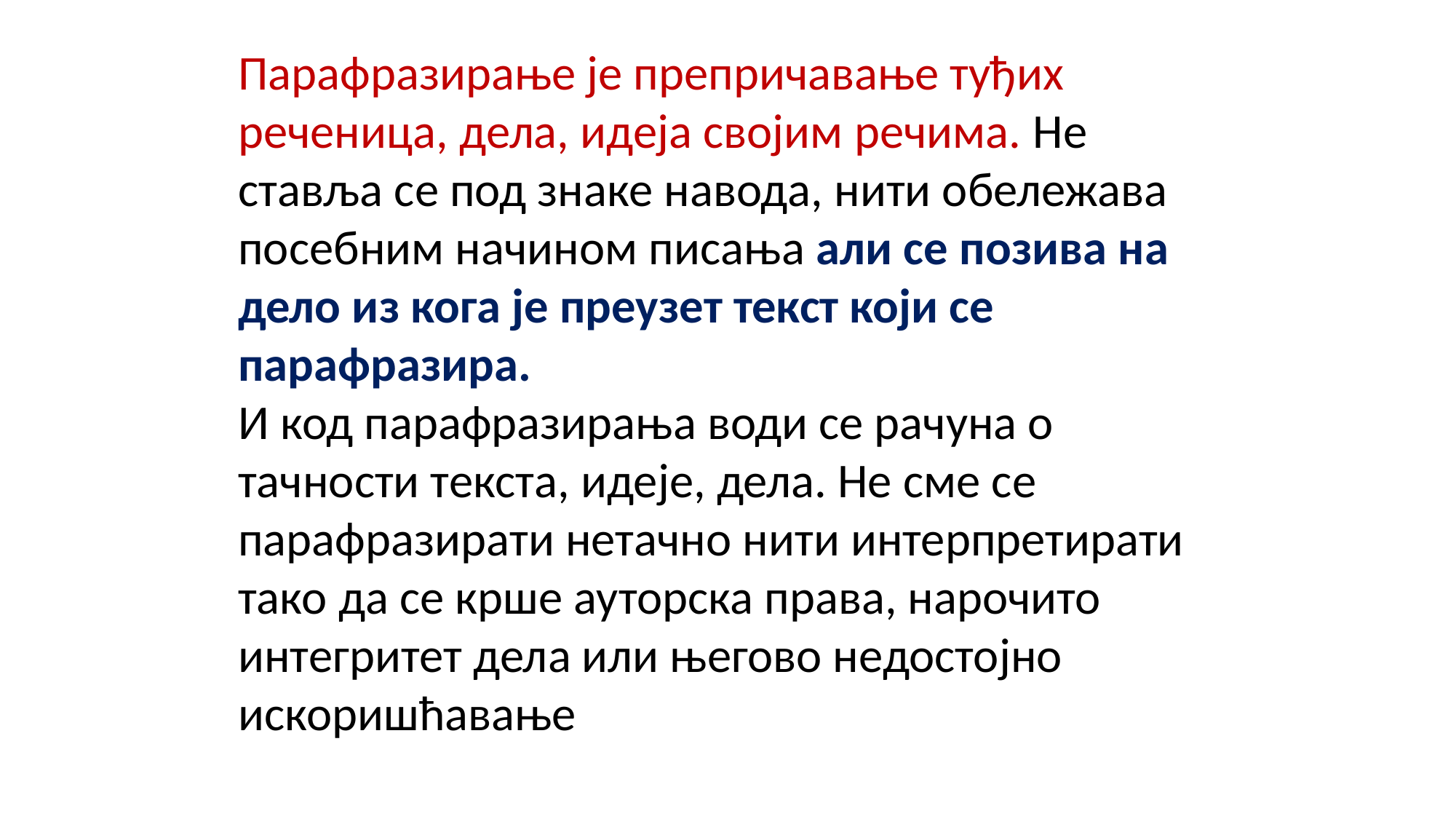

Парафразирање је препричавање туђих реченица, дела, идеја својим речима. Не ставља се под знаке навода, нити обележава посебним начином писања али се позива на дело из кога је преузет текст који се парафразира.
И код парафразирања води се рачуна о тачности текста, идеје, дела. Не сме се парафразирати нетачно нити интерпретирати тако да се крше ауторска права, нарочито интегритет дела или његово недостојно искоришћавање